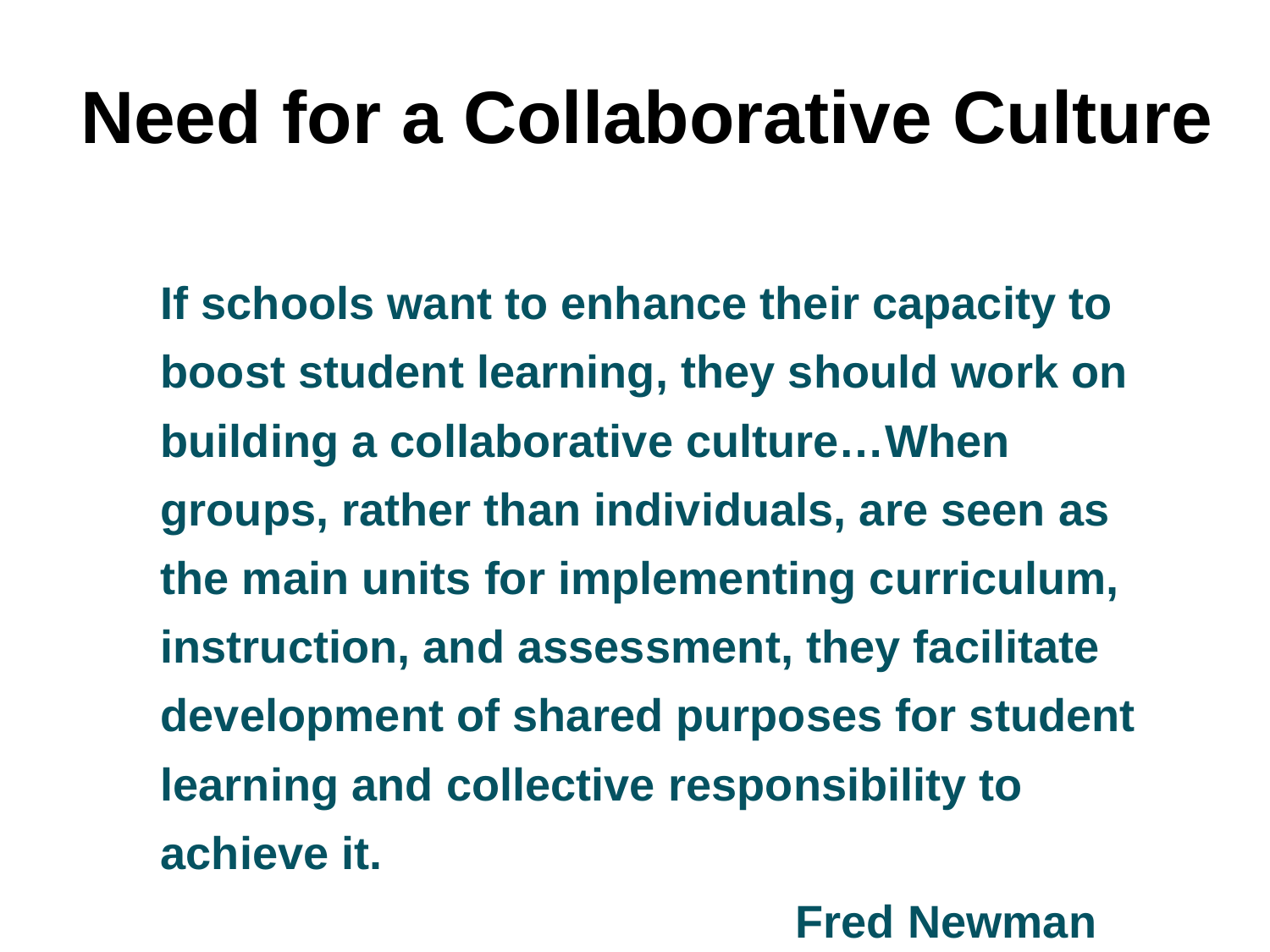

Need for a Collaborative Culture
If schools want to enhance their capacity to boost student learning, they should work on building a collaborative culture…When groups, rather than individuals, are seen as the main units for implementing curriculum, instruction, and assessment, they facilitate development of shared purposes for student learning and collective responsibility to achieve it.
					Fred Newman